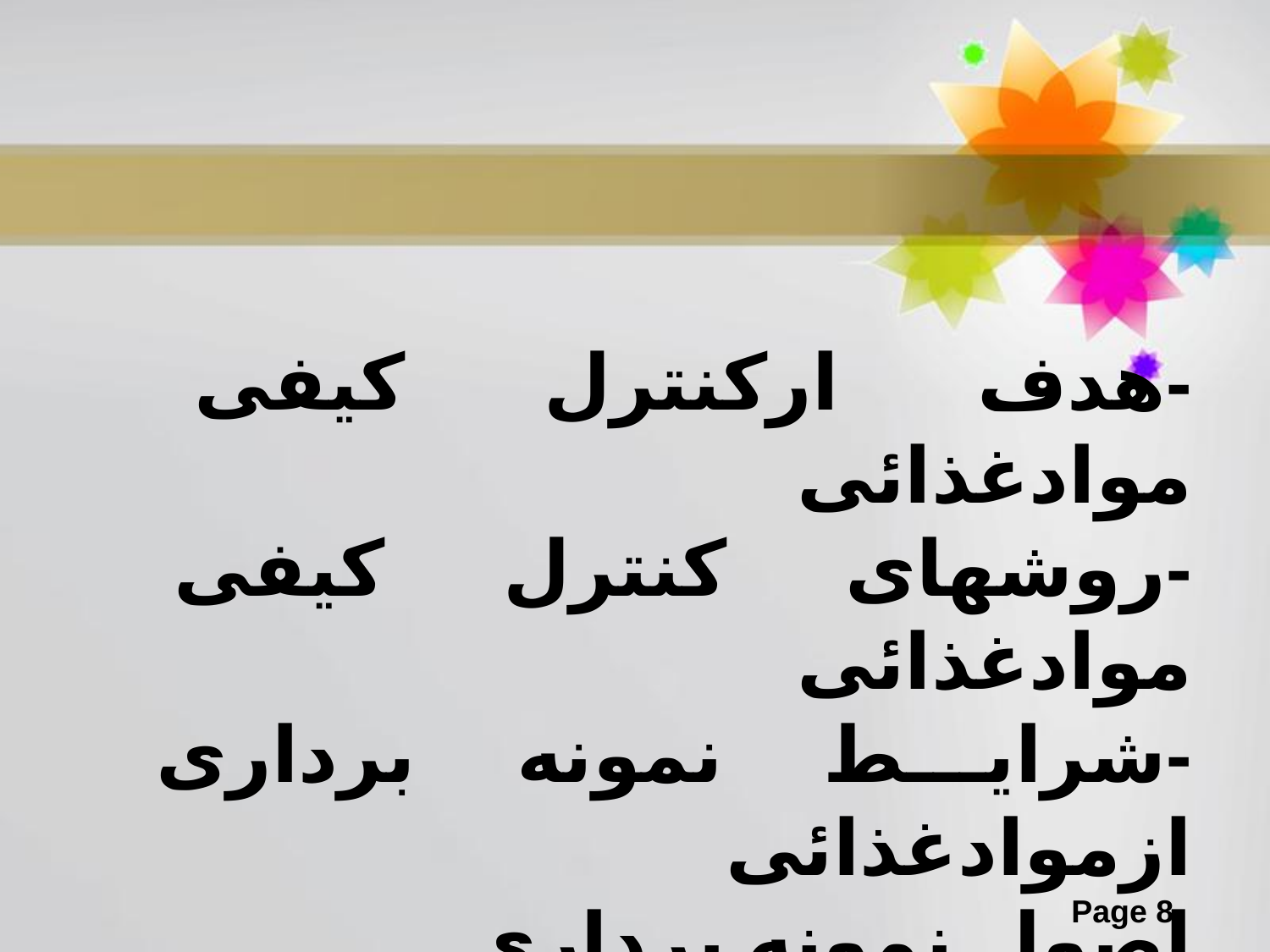

-هدف ارکنترل کیفی موادغذائی
-روشهای کنترل کیفی موادغذائی
-شرایط نمونه برداری ازموادغذائی
اصول نمونه برداری
ente